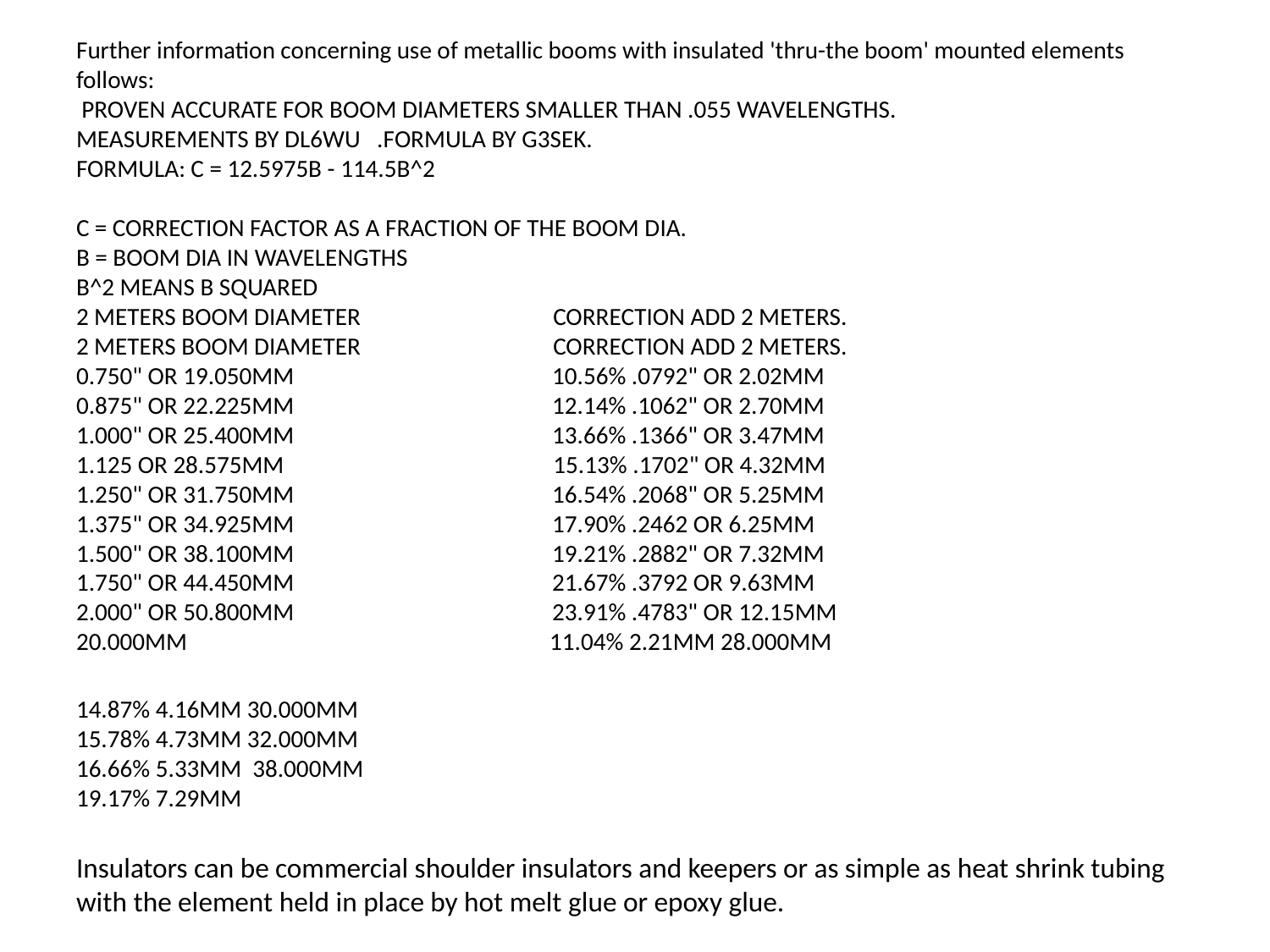

# Further information concerning use of metallic booms with insulated 'thru-the boom' mounted elements follows:  PROVEN ACCURATE FOR BOOM DIAMETERS SMALLER THAN .055 WAVELENGTHS. MEASUREMENTS BY DL6WU   .FORMULA BY G3SEK. FORMULA: C = 12.5975B - 114.5B^2 C = CORRECTION FACTOR AS A FRACTION OF THE BOOM DIA. B = BOOM DIA IN WAVELENGTHS B^2 MEANS B SQUARED 2 METERS BOOM DIAMETER                                   CORRECTION ADD 2 METERS. 2 METERS BOOM DIAMETER                                   CORRECTION ADD 2 METERS. 0.750" OR 19.050MM                                               10.56% .0792" OR 2.02MM 0.875" OR 22.225MM                                               12.14% .1062" OR 2.70MM 1.000" OR 25.400MM                                               13.66% .1366" OR 3.47MM 1.125 OR 28.575MM                                                 15.13% .1702" OR 4.32MM 1.250" OR 31.750MM                                               16.54% .2068" OR 5.25MM 1.375" OR 34.925MM                                               17.90% .2462 OR 6.25MM 1.500" OR 38.100MM                                               19.21% .2882" OR 7.32MM 1.750" OR 44.450MM                                               21.67% .3792 OR 9.63MM 2.000" OR 50.800MM                                               23.91% .4783" OR 12.15MM 20.000MM                                                                  11.04% 2.21MM 28.000MM 14.87% 4.16MM 30.000MM 15.78% 4.73MM 32.000MM 16.66% 5.33MM  38.000MM 19.17% 7.29MM   Insulators can be commercial shoulder insulators and keepers or as simple as heat shrink tubing with the element held in place by hot melt glue or epoxy glue.